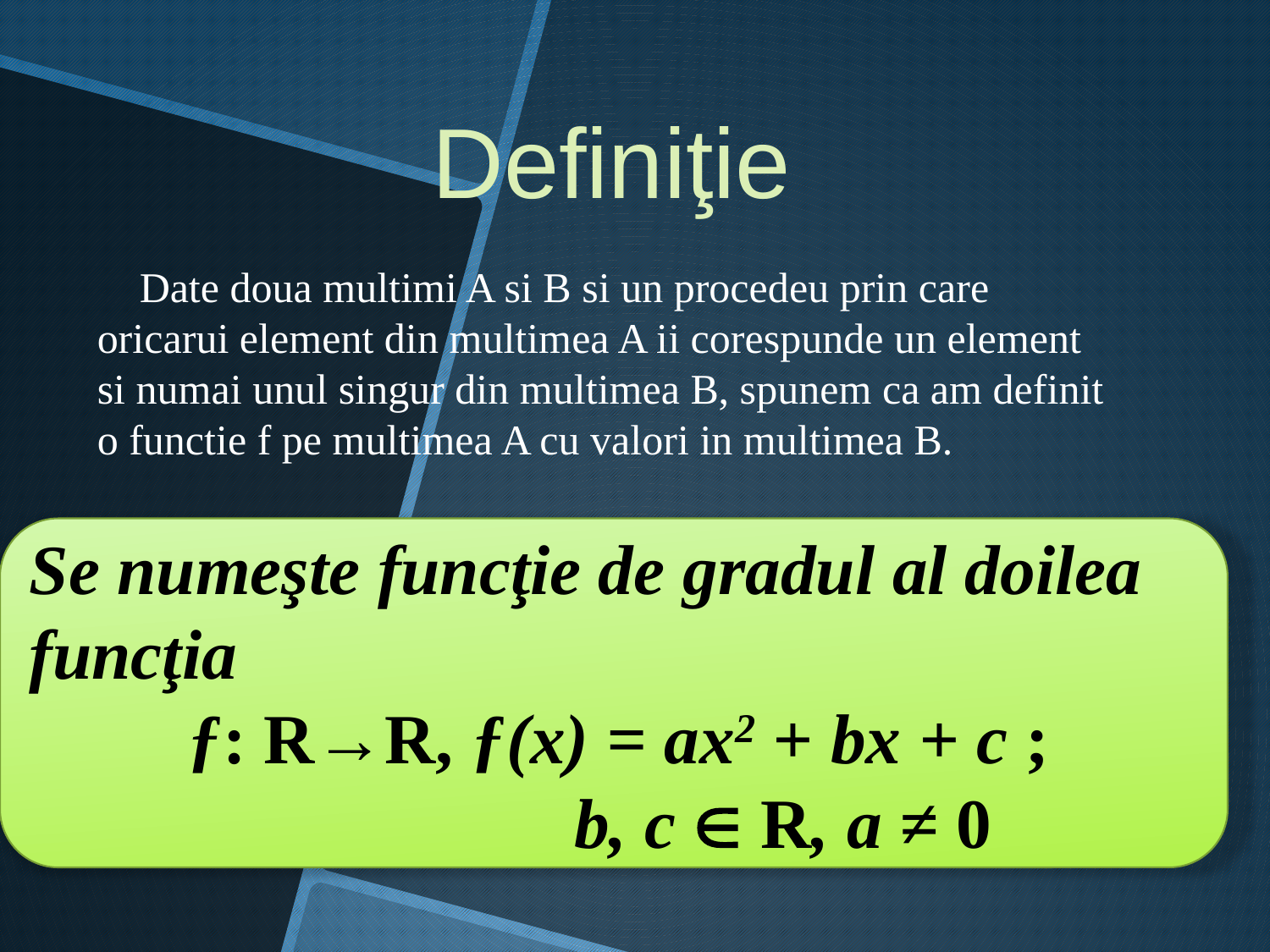

# Definiţie
    Date doua multimi A si B si un procedeu prin care oricarui element din multimea A ii corespunde un element si numai unul singur din multimea B, spunem ca am definit o functie f pe multimea A cu valori in multimea B.
Se numeşte funcţie de gradul al doilea
funcţia
         ƒ: R→R, ƒ(x) = ax2 + bx + c ;
                               b, c ∈ R, a ≠ 0